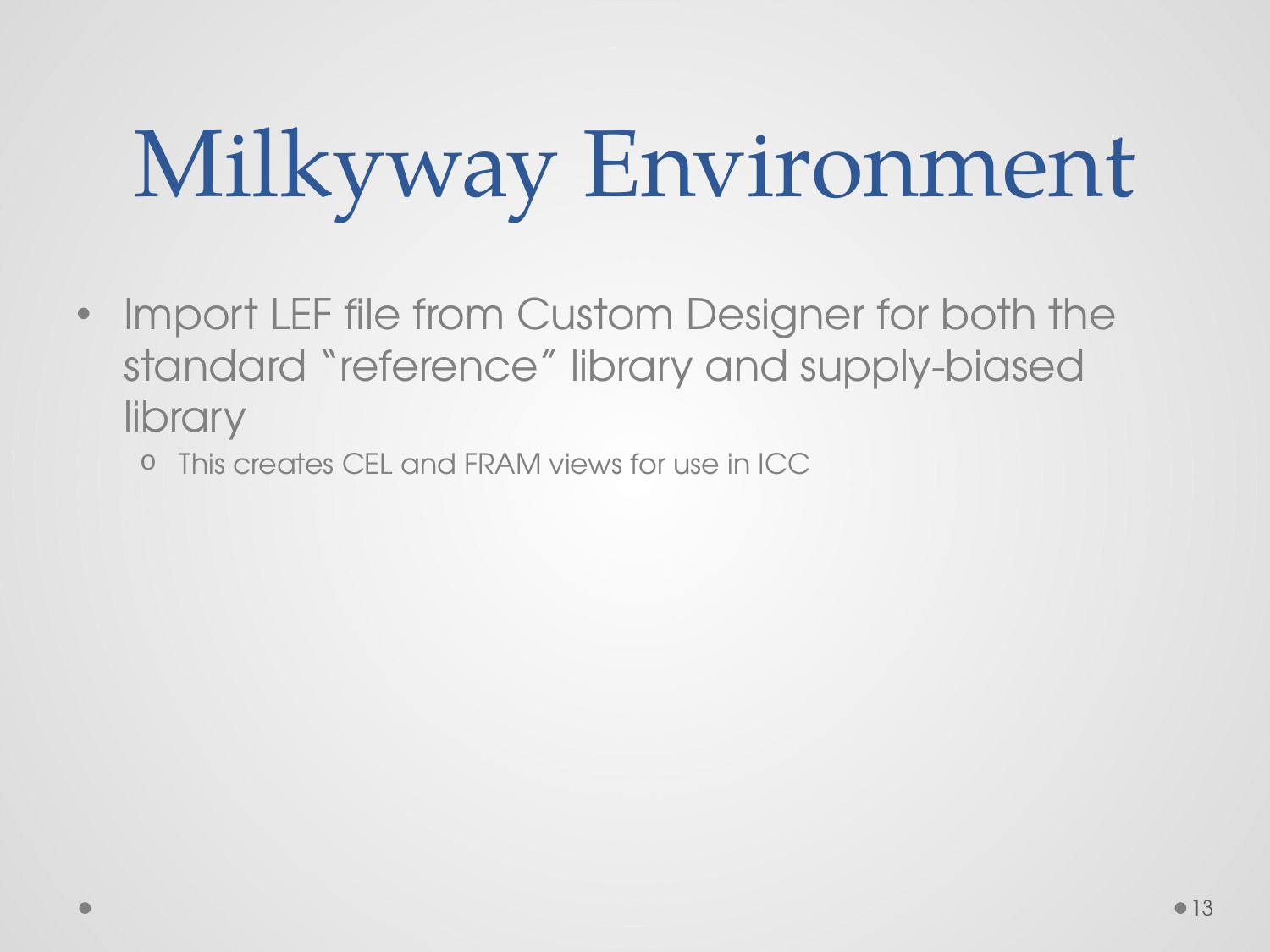

# Milkyway Environment

Import LEF file from Custom Designer for both the standard “reference” library and supply-biased library
This creates CEL and FRAM views for use in ICC
13